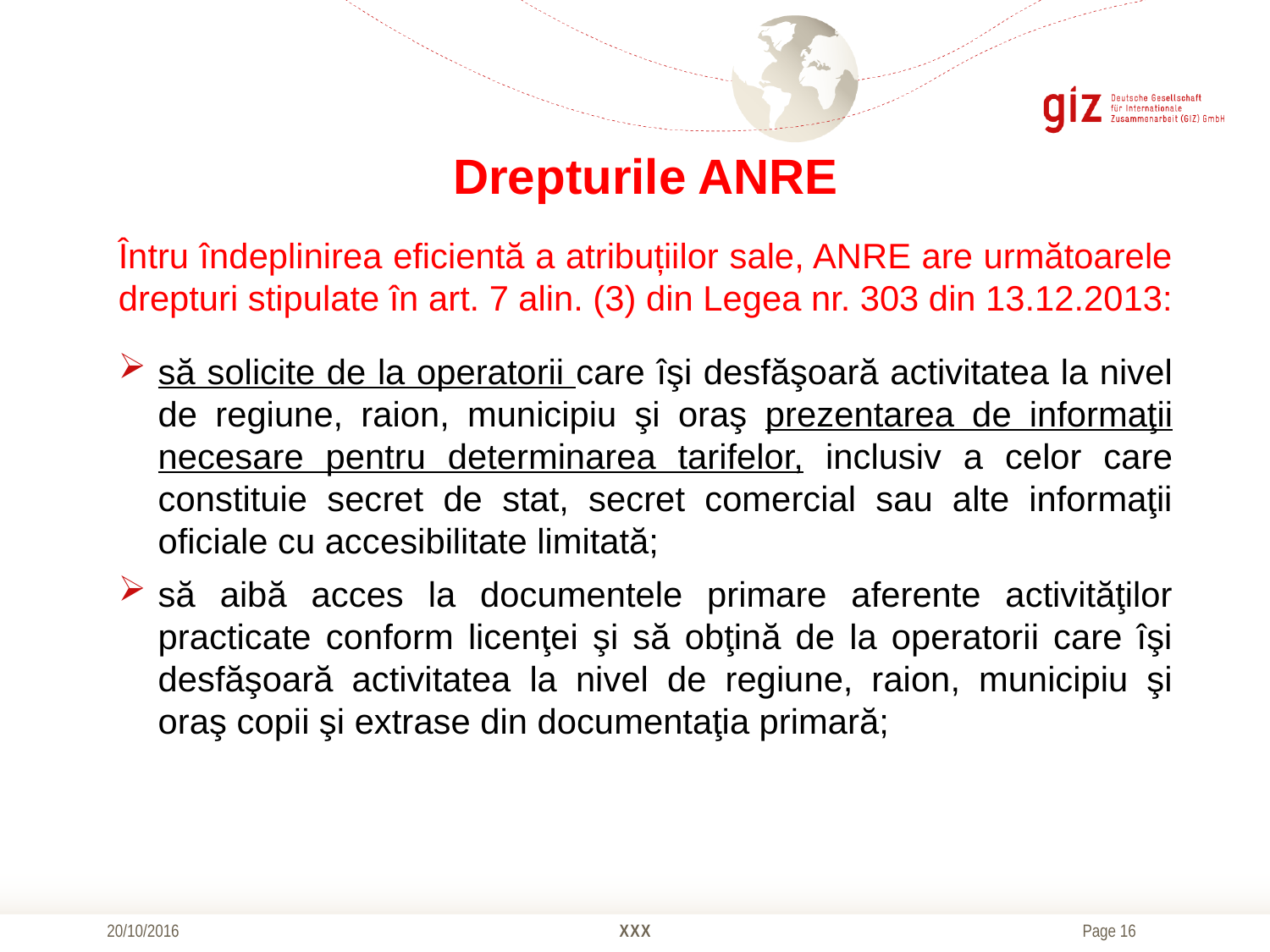

# Drepturile ANRE
Întru îndeplinirea eficientă a atribuțiilor sale, ANRE are următoarele drepturi stipulate în art. 7 alin. (3) din Legea nr. 303 din 13.12.2013:

să solicite de la operatorii care îşi desfăşoară activitatea la nivel de regiune, raion, municipiu şi oraş prezentarea de informaţii necesare pentru determinarea tarifelor, inclusiv a celor care constituie secret de stat, secret comercial sau alte informaţii oficiale cu accesibilitate limitată;
să aibă acces la documentele primare aferente activităţilor practicate conform licenţei şi să obţină de la operatorii care îşi desfăşoară activitatea la nivel de regiune, raion, municipiu şi oraş copii şi extrase din documentaţia primară;

20/10/2016
XXX